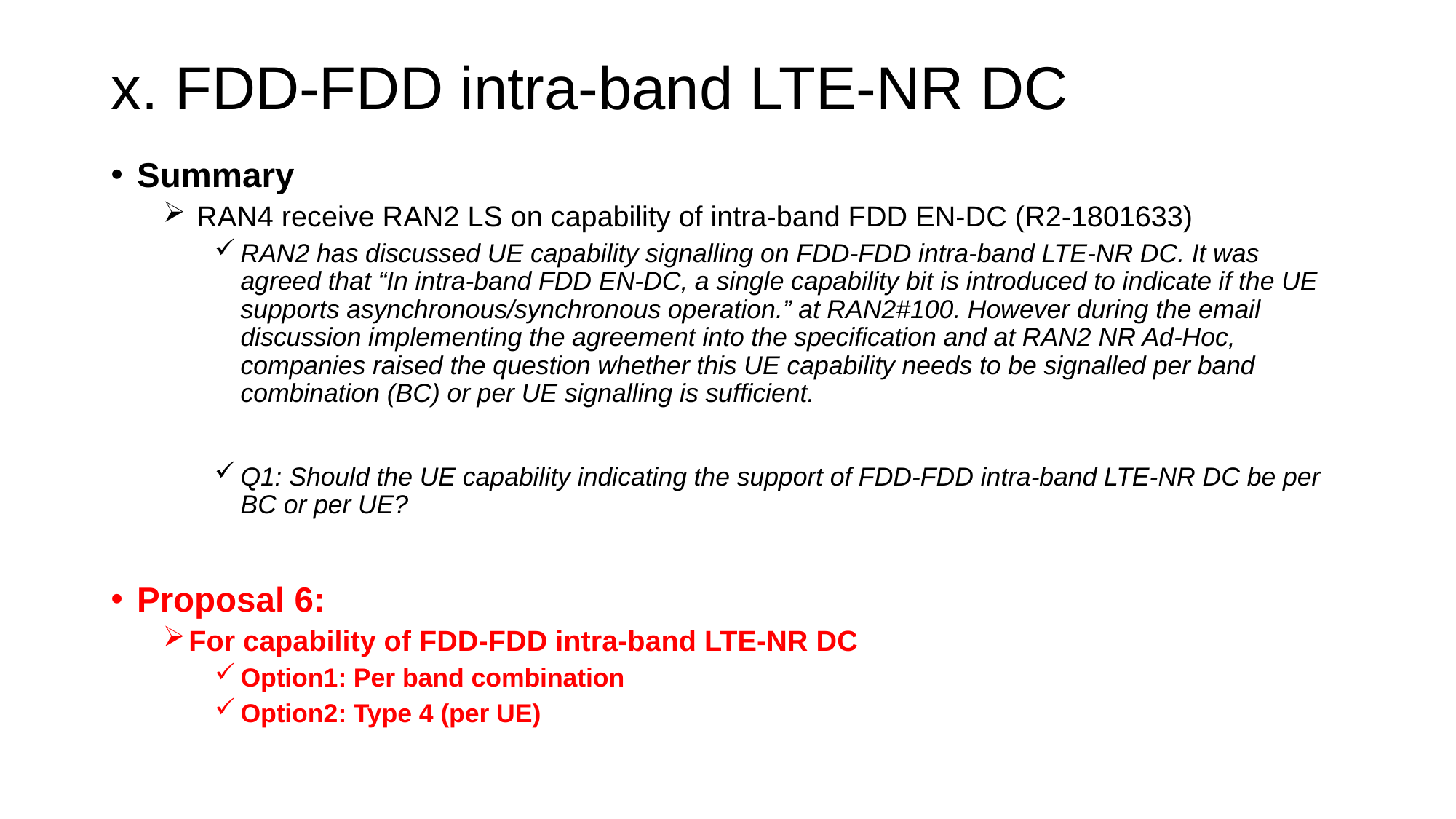

# x. FDD-FDD intra-band LTE-NR DC
Summary
 RAN4 receive RAN2 LS on capability of intra-band FDD EN-DC (R2-1801633)
RAN2 has discussed UE capability signalling on FDD-FDD intra-band LTE-NR DC. It was agreed that “In intra-band FDD EN-DC, a single capability bit is introduced to indicate if the UE supports asynchronous/synchronous operation.” at RAN2#100. However during the email discussion implementing the agreement into the specification and at RAN2 NR Ad-Hoc, companies raised the question whether this UE capability needs to be signalled per band combination (BC) or per UE signalling is sufficient.

Q1: Should the UE capability indicating the support of FDD-FDD intra-band LTE-NR DC be per BC or per UE?

Proposal 6:
For capability of FDD-FDD intra-band LTE-NR DC
Option1: Per band combination
Option2: Type 4 (per UE)